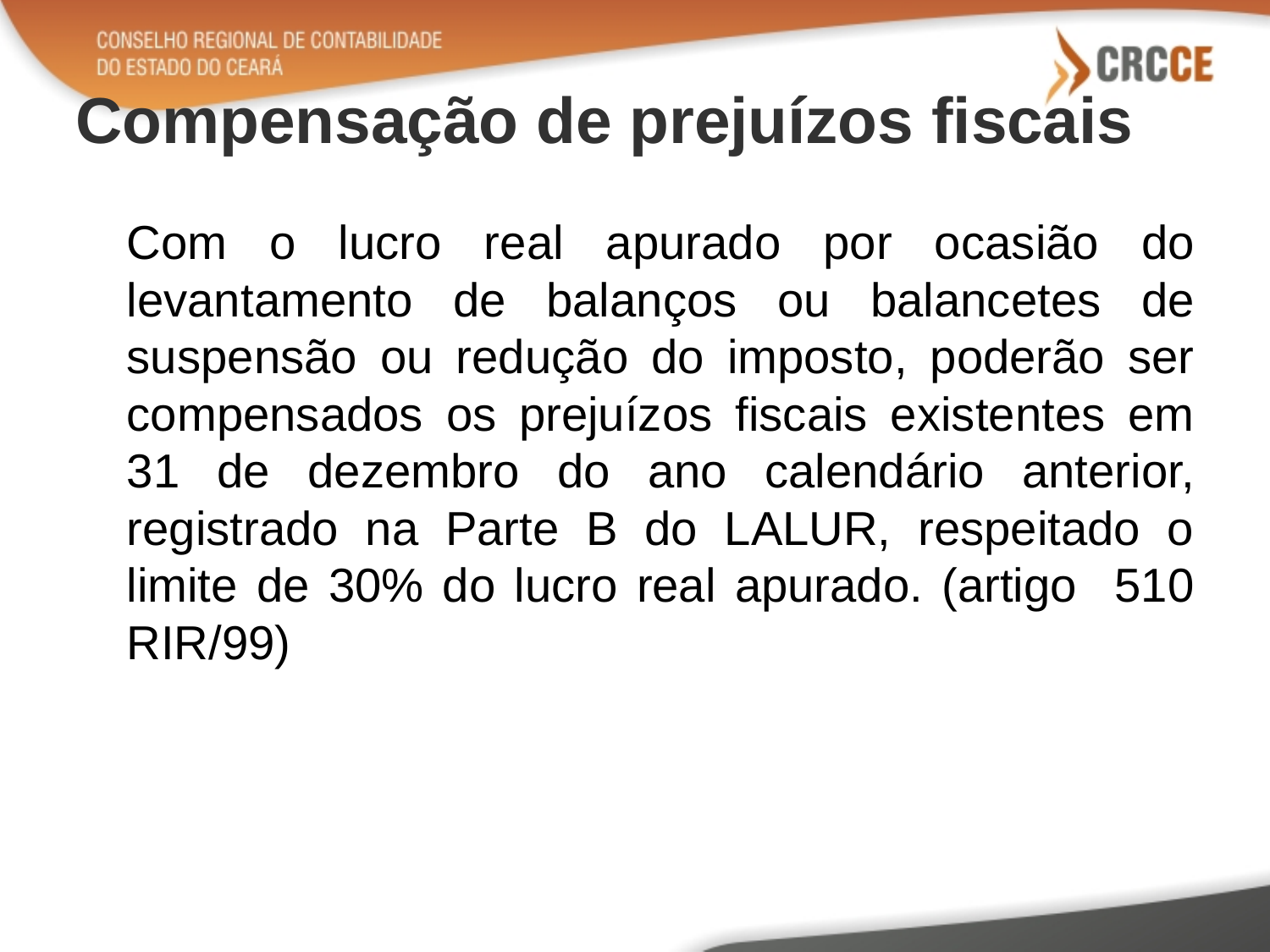

# Compensação de prejuízos fiscais
	Com o lucro real apurado por ocasião do levantamento de balanços ou balancetes de suspensão ou redução do imposto, poderão ser compensados os prejuízos fiscais existentes em 31 de dezembro do ano calendário anterior, registrado na Parte B do LALUR, respeitado o limite de 30% do lucro real apurado. (artigo  510 RIR/99)